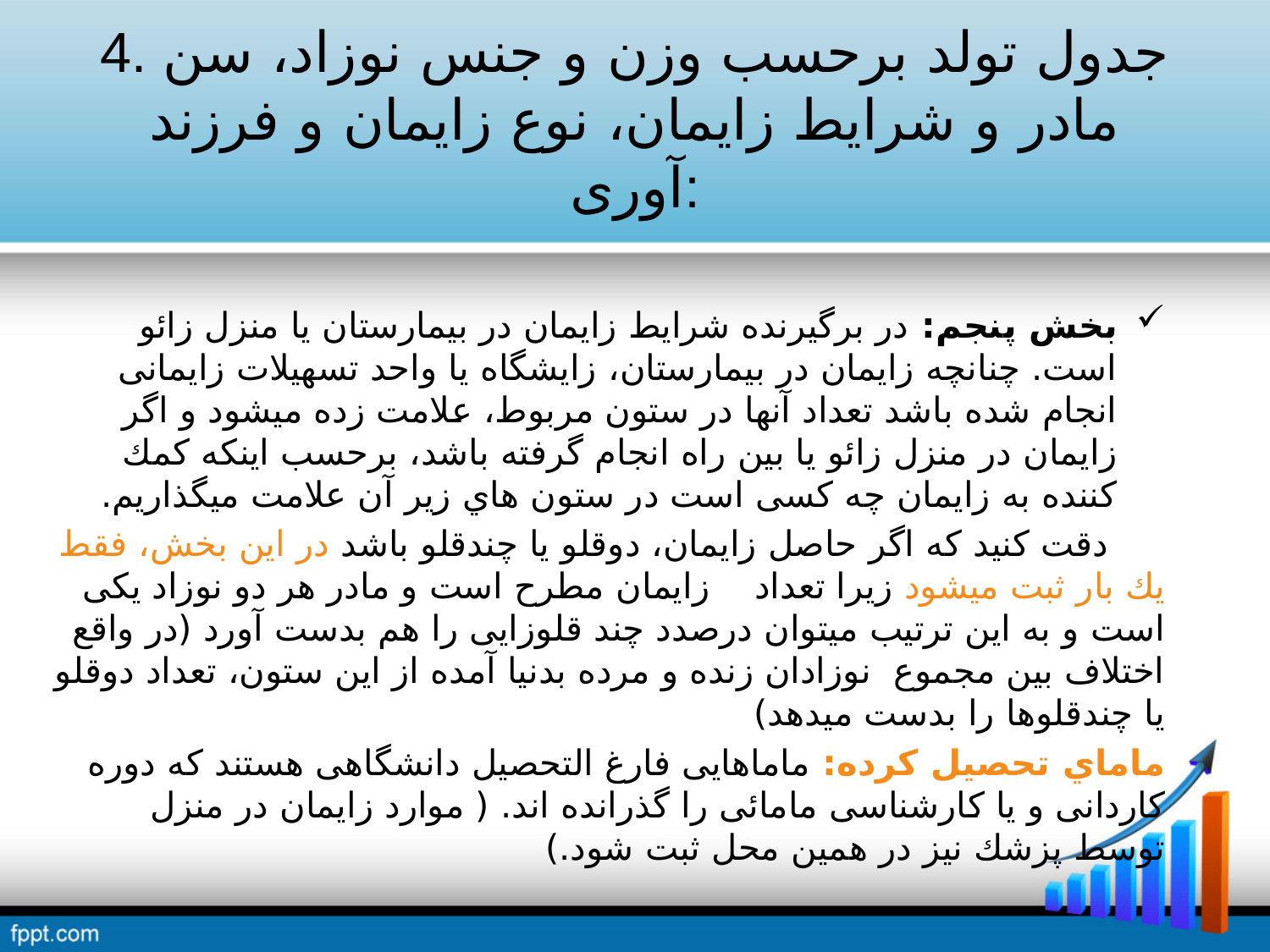

# 4. جدول تولد برحسب وزن و جنس نوزاد، سن مادر و شرایط زایمان، نوع زایمان و فرزند آوری:
بخش پنجم: در برگيرنده شرایط زایمان در بيمارستان یا منزل زائو است. چنانچه زایمان در بيمارستان، زایشگاه یا واحد تسهيلات زایمانی انجام شده باشد تعداد آنها در ستون مربوط، علامت زده میشود و اگر زایمان در منزل زائو یا بين راه انجام گرفته باشد، برحسب اینکه كمك كننده به زایمان چه كسی است در ستون هاي زیر آن علامت میگذاریم.
     دقت كنيد كه اگر حاصل زایمان، دوقلو یا چندقلو باشد در این بخش، فقط یك بار ثبت میشود زیرا تعداد    زایمان مطرح است و مادر هر دو نوزاد یکی است و به این ترتيب میتوان درصدد چند قلوزایی را هم بدست آورد (در واقع اختلاف بين مجموع  نوزادان زنده و مرده بدنيا آمده از این ستون، تعداد دوقلو یا چندقلوها را بدست میدهد)
ماماي تحصيل كرده: ماماهایی فارغ التحصيل دانشگاهی هستند كه دوره كاردانی و یا كارشناسی مامائی را گذرانده اند. ( موارد زایمان در منزل توسط پزشك نيز در همين محل ثبت شود.)